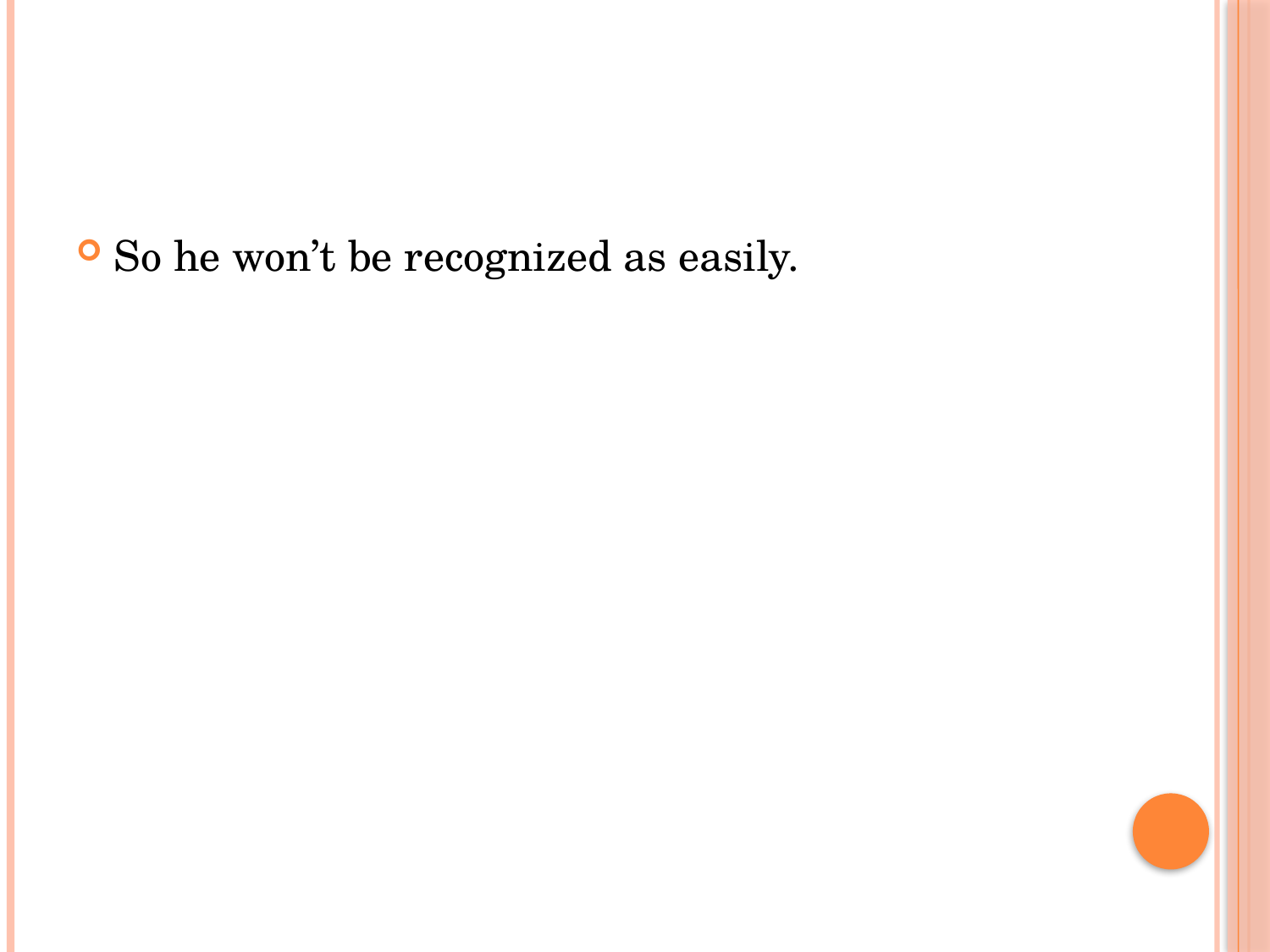

#
So he won’t be recognized as easily.